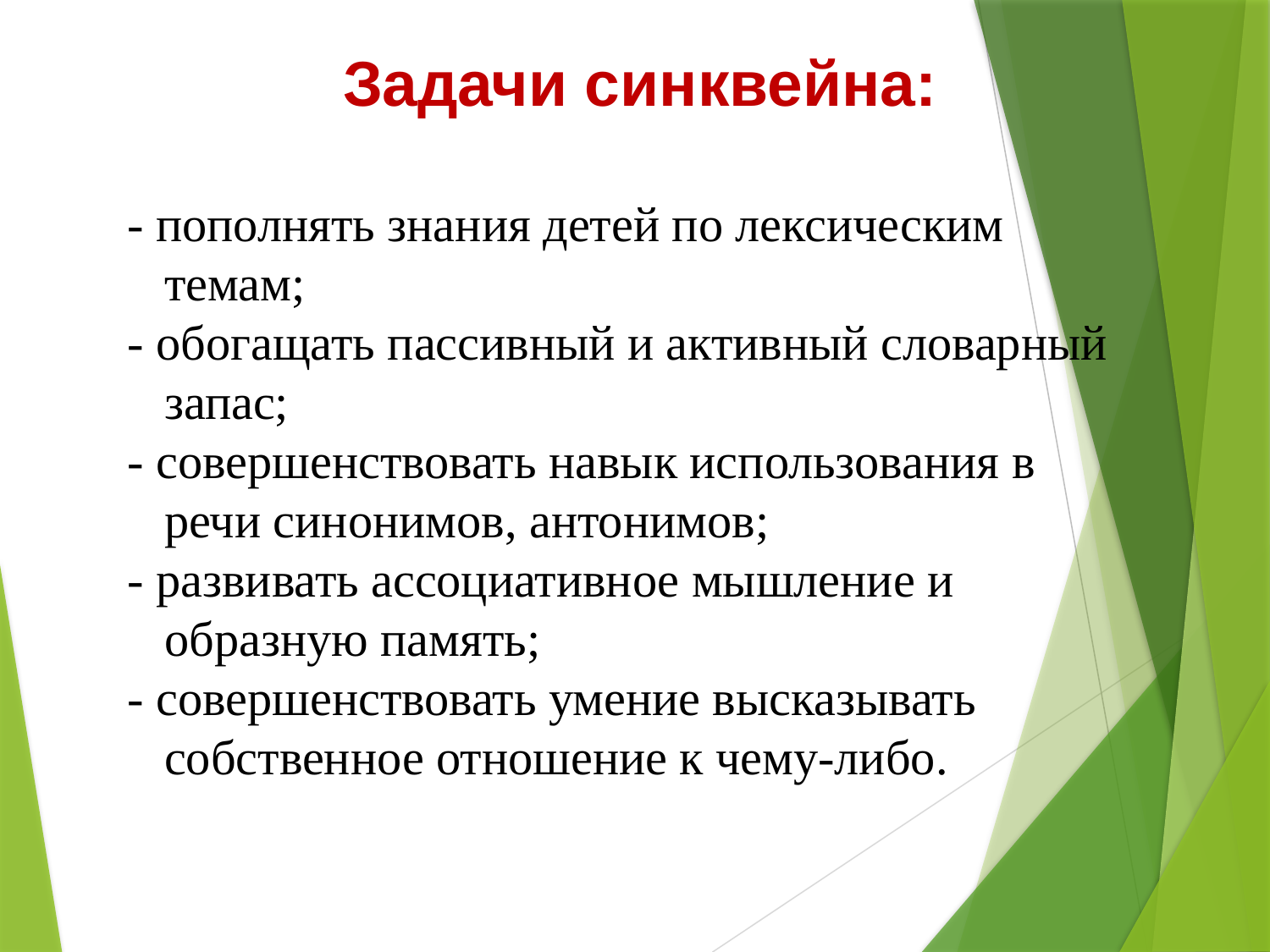

Задачи синквейна:
- пополнять знания детей по лексическим темам;
- обогащать пассивный и активный словарный запас;
- совершенствовать навык использования в речи синонимов, антонимов;
- развивать ассоциативное мышление и образную память;
- совершенствовать умение высказывать собственное отношение к чему-либо.